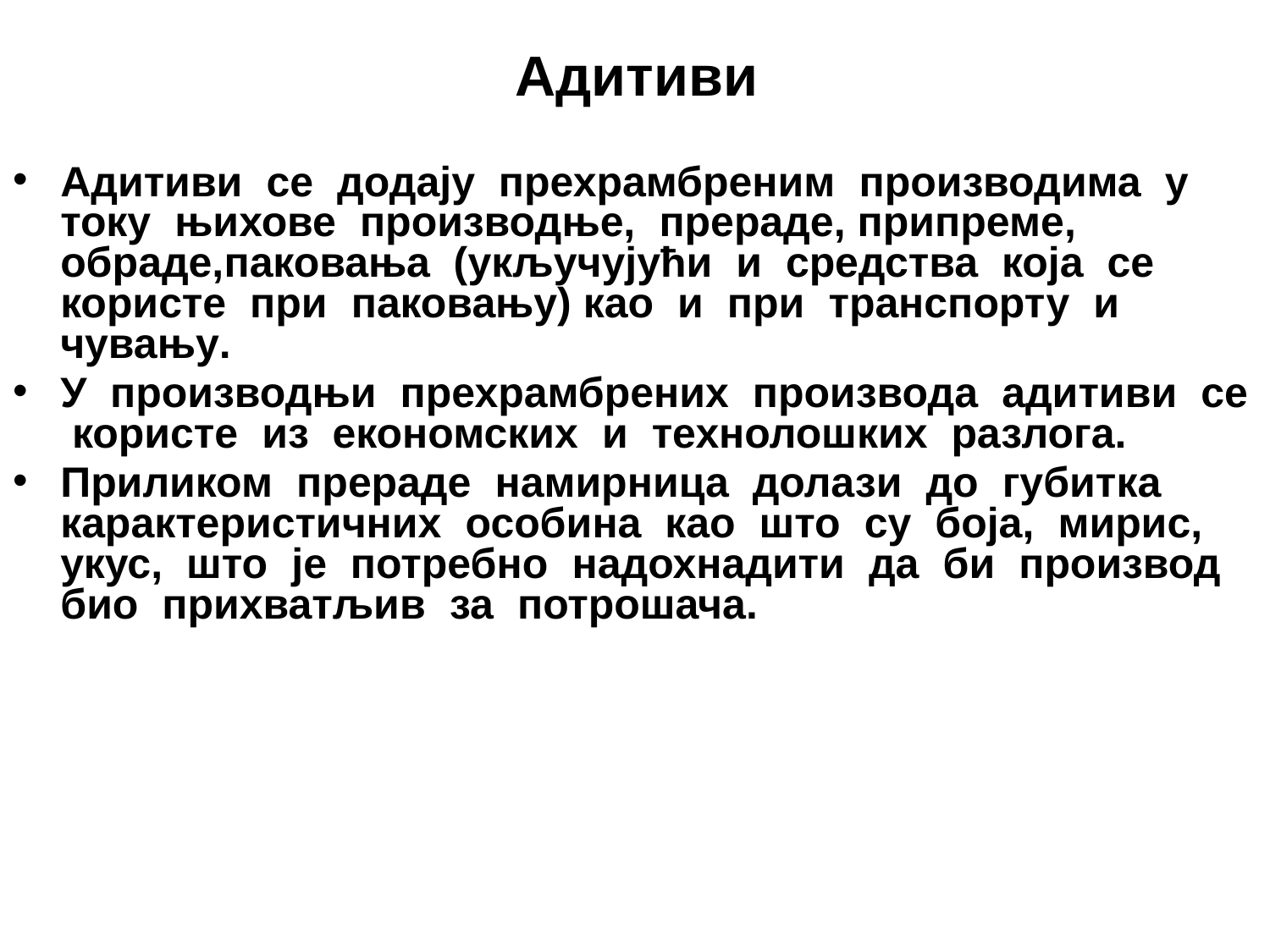

Адитиви
Адитиви  се  додају  прехрамбреним  производима  у  току  њихове  производње,  прераде, припреме,  обраде,паковања  (укључујући  и  средства  која  се  користе  при  паковању) као  и  при  транспорту  и  чувању.
У  производњи  прехрамбрених  производа  адитиви  се  користе  из  економских  и  технолошких  разлога.
Приликом  прераде  намирница  долази  до  губитка  карактеристичних  особина  као  што  су  боја,  мирис,  укус,  што  је  потребно  надохнадити  да  би  производ  био  прихватљив  за  потрошача.